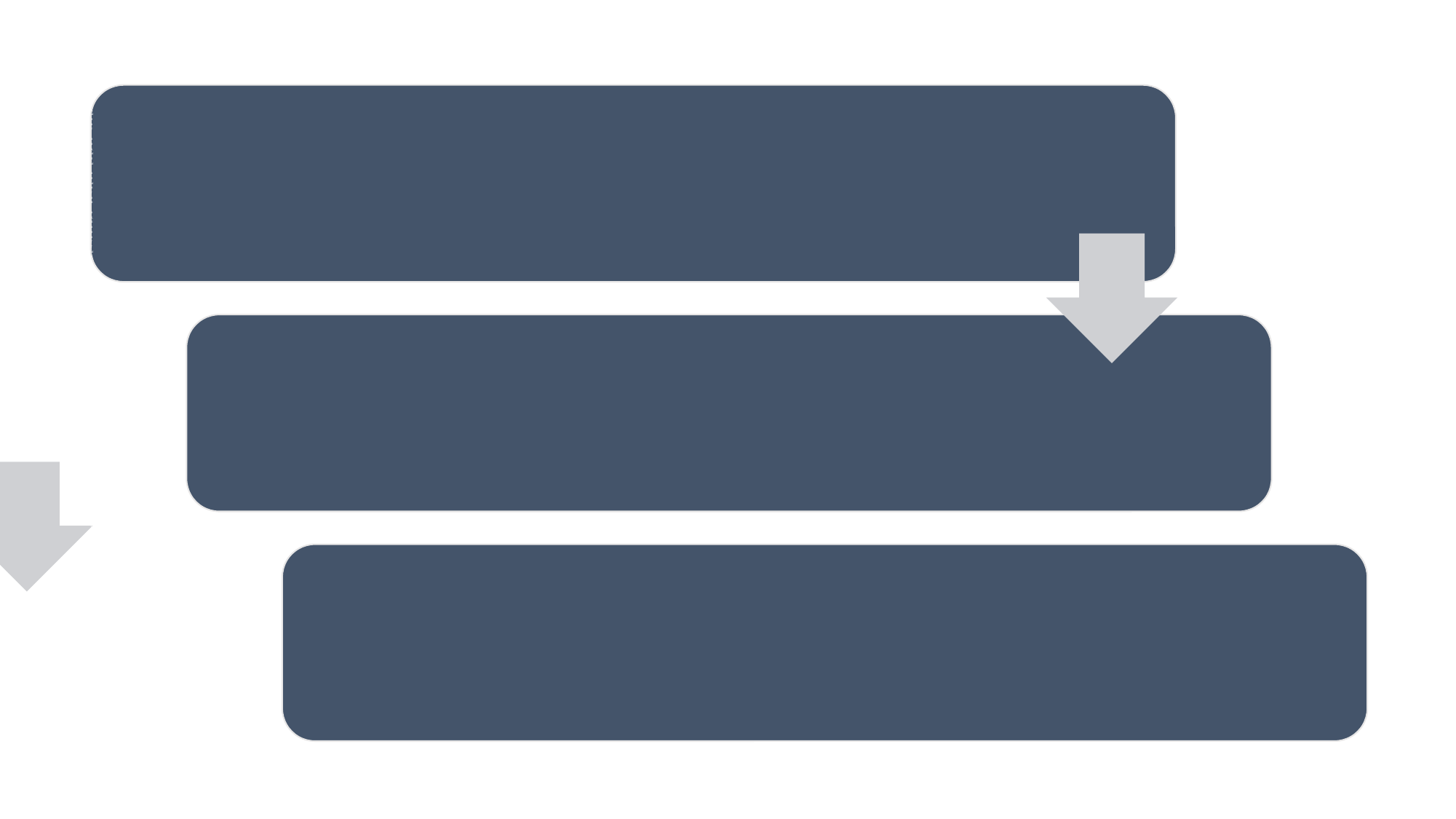

Бақылау арқылы алынған ақпараттың мазмұнын осылайша түсіндіру арқылы бұл әдіс танымның ғылыми әдісі ретінде мағынасын жоғалтады.